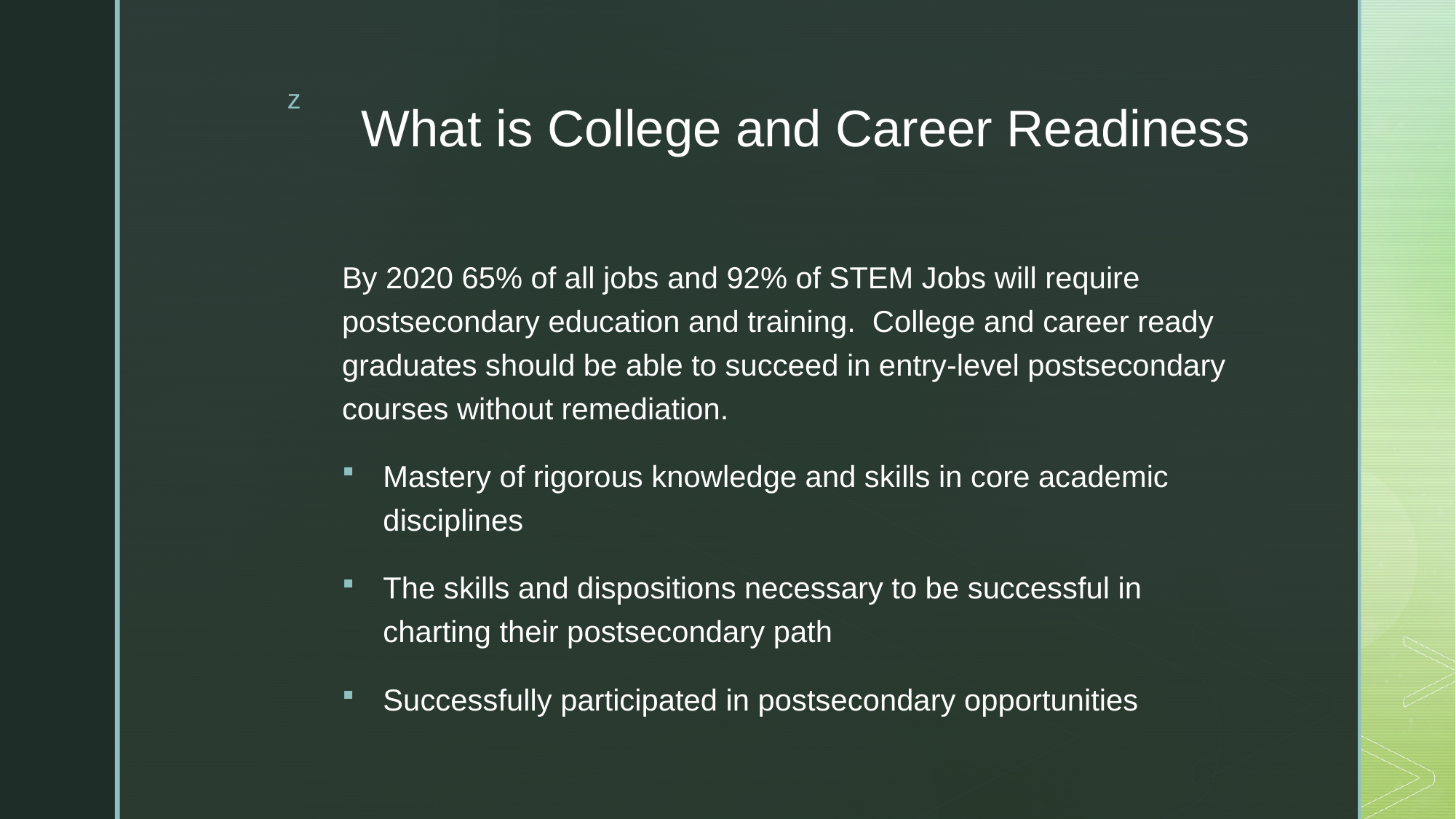

# What is College and Career Readiness
By 2020 65% of all jobs and 92% of STEM Jobs will require postsecondary education and training.  College and career ready graduates should be able to succeed in entry-level postsecondary courses without remediation.
Mastery of rigorous knowledge and skills in core academic disciplines
The skills and dispositions necessary to be successful in charting their postsecondary path
Successfully participated in postsecondary opportunities